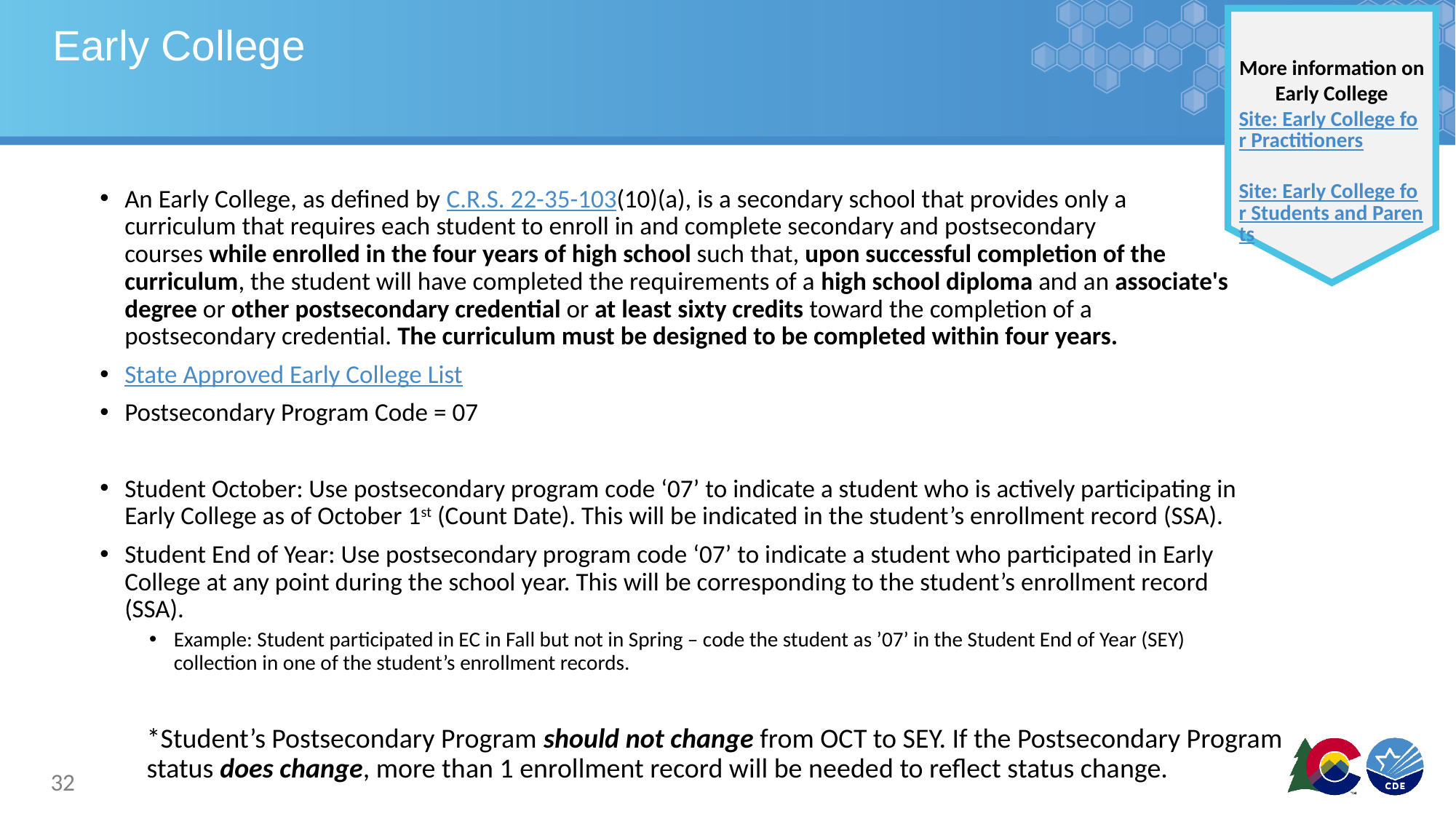

More information on Early College
Site: Early College for Practitioners

Site: Early College for Students and Parents
# Early College
An Early College, as defined by C.R.S. 22-35-103(10)(a), is a secondary school that provides only a curriculum that requires each student to enroll in and complete secondary and postsecondary courses while enrolled in the four years of high school such that, upon successful completion of the curriculum, the student will have completed the requirements of a high school diploma and an associate's degree or other postsecondary credential or at least sixty credits toward the completion of a postsecondary credential. The curriculum must be designed to be completed within four years.
State Approved Early College List
Postsecondary Program Code = 07

Student October: Use postsecondary program code ‘07’ to indicate a student who is actively participating in Early College as of October 1st (Count Date). This will be indicated in the student’s enrollment record (SSA).
Student End of Year: Use postsecondary program code ‘07’ to indicate a student who participated in Early College at any point during the school year. This will be corresponding to the student’s enrollment record (SSA).
Example: Student participated in EC in Fall but not in Spring – code the student as ’07’ in the Student End of Year (SEY) collection in one of the student’s enrollment records.

*Student’s Postsecondary Program should not change from OCT to SEY. If the Postsecondary Program status does change, more than 1 enrollment record will be needed to reflect status change.
32